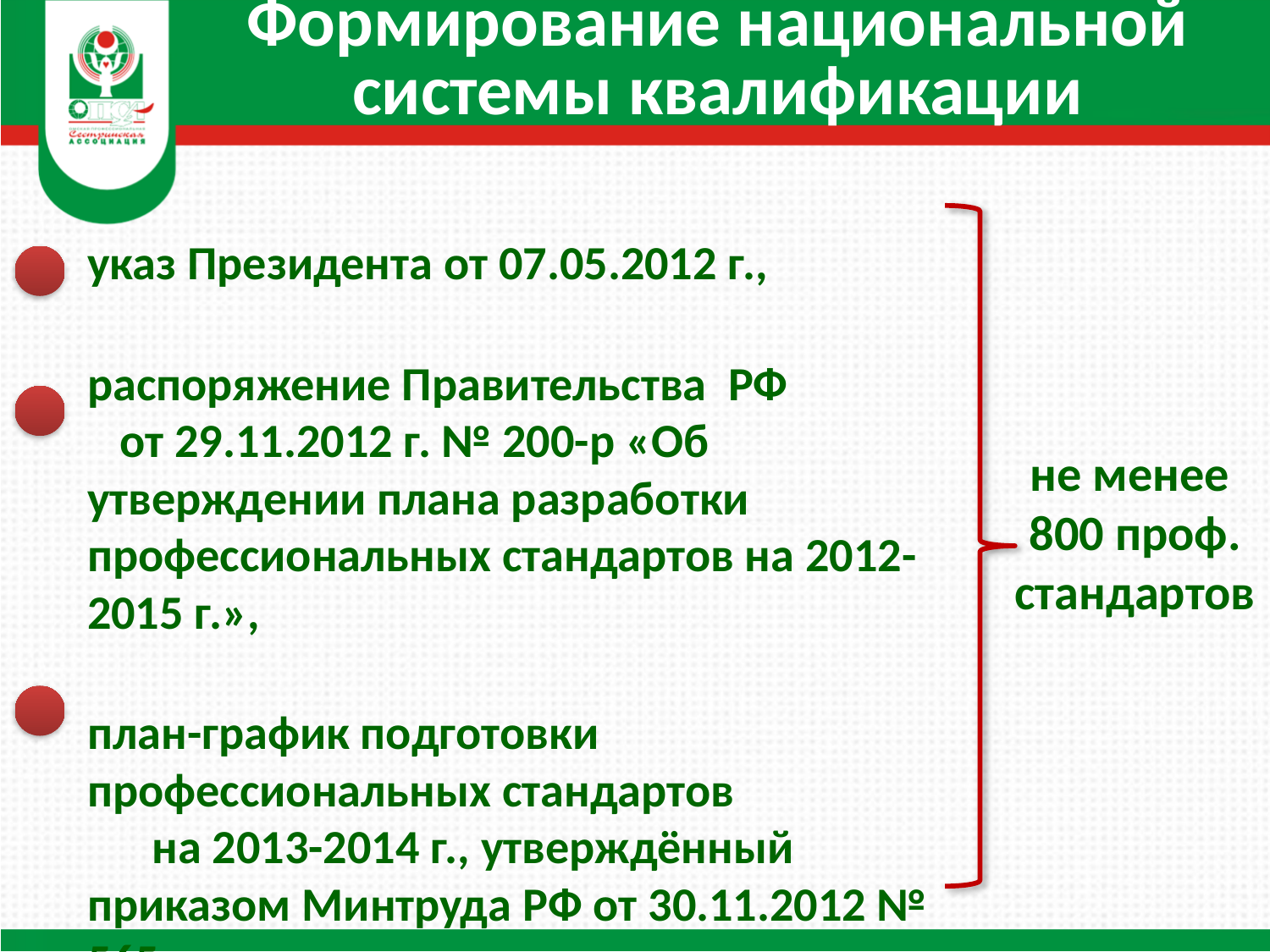

Формирование национальной системы квалификации

указ Президента от 07.05.2012 г.,
распоряжение Правительства  РФ                     от 29.11.2012 г. № 200-р «Об утверждении плана разработки профессиональных стандартов на 2012-2015 г.»,
план-график подготовки профессиональных стандартов                             на 2013-2014 г., утверждённый приказом Минтруда РФ от 30.11.2012 № 565

не менее
800 проф. стандартов